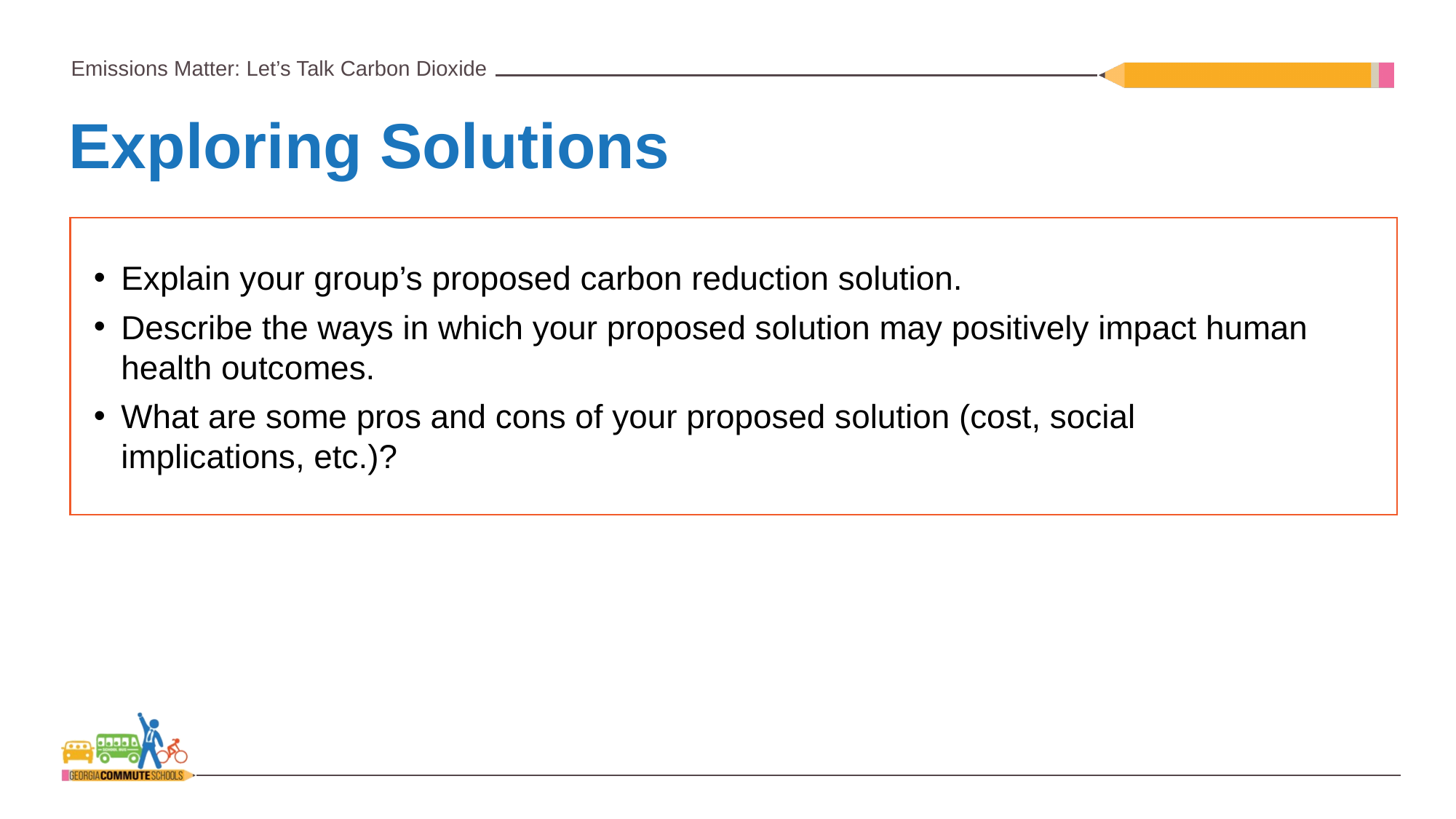

Exploring Solutions

Explain your group’s proposed carbon reduction solution.
Describe the ways in which your proposed solution may positively impact human health outcomes.
What are some pros and cons of your proposed solution (cost, social implications, etc.)?